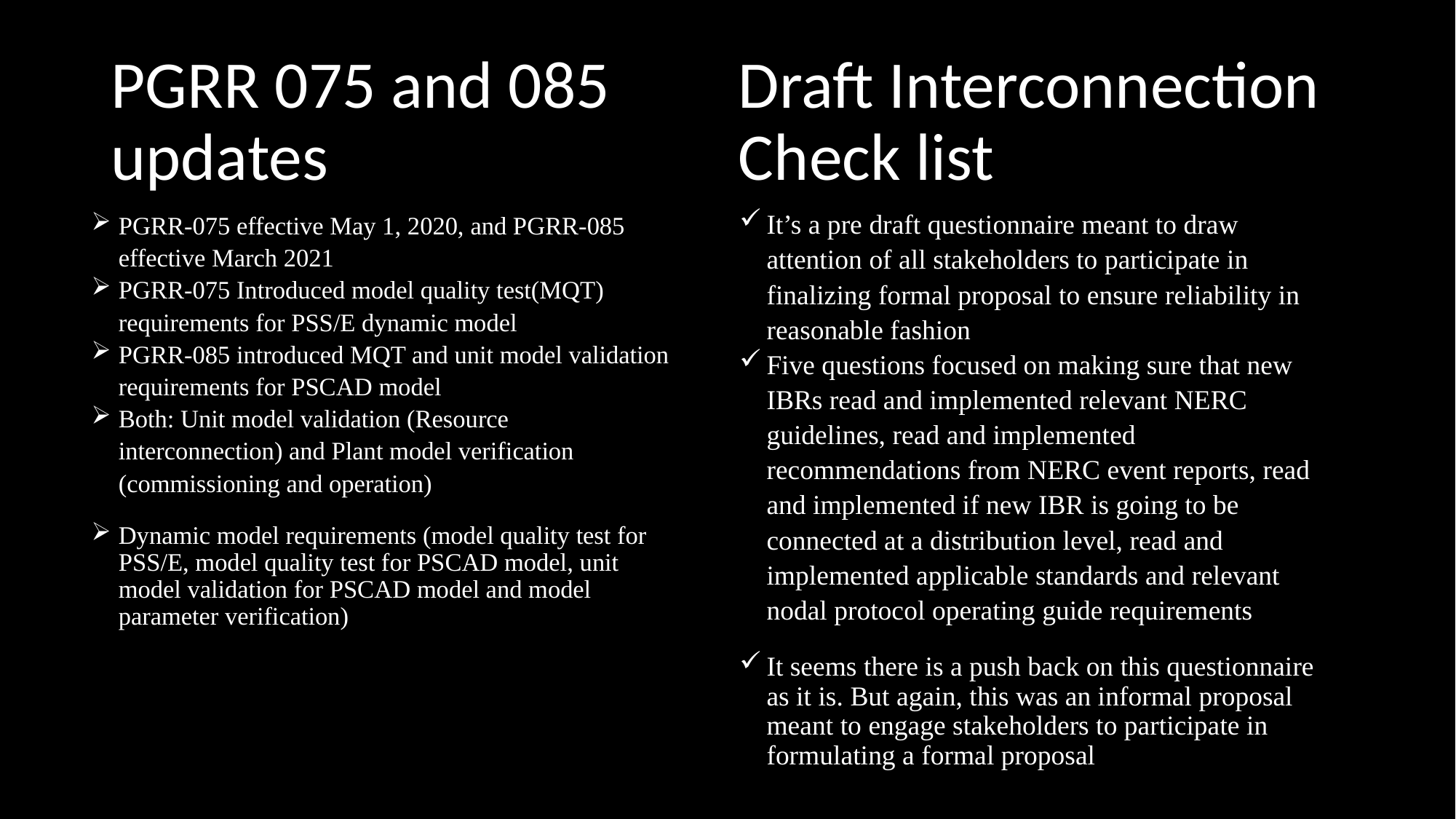

Draft Interconnection Check list
# PGRR 075 and 085 updates
It’s a pre draft questionnaire meant to draw attention of all stakeholders to participate in finalizing formal proposal to ensure reliability in reasonable fashion
Five questions focused on making sure that new IBRs read and implemented relevant NERC guidelines, read and implemented recommendations from NERC event reports, read and implemented if new IBR is going to be connected at a distribution level, read and implemented applicable standards and relevant nodal protocol operating guide requirements
It seems there is a push back on this questionnaire as it is. But again, this was an informal proposal meant to engage stakeholders to participate in formulating a formal proposal
PGRR-075 effective May 1, 2020, and PGRR-085 effective March 2021
PGRR-075 Introduced model quality test(MQT) requirements for PSS/E dynamic model
PGRR-085 introduced MQT and unit model validation requirements for PSCAD model
Both: Unit model validation (Resource interconnection) and Plant model verification (commissioning and operation)
Dynamic model requirements (model quality test for PSS/E, model quality test for PSCAD model, unit model validation for PSCAD model and model parameter verification)